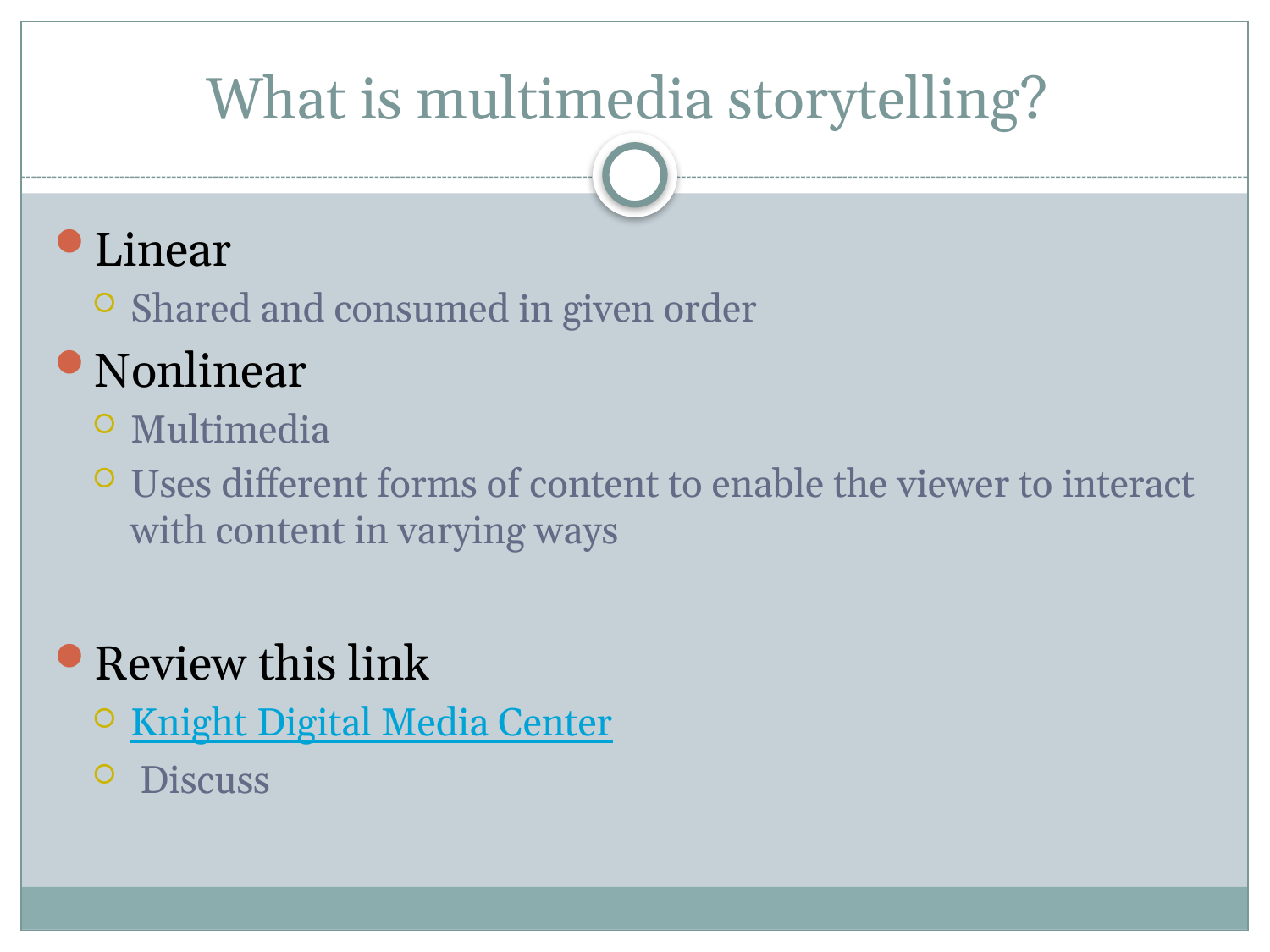

# What is multimedia storytelling?
Linear
Shared and consumed in given order
Nonlinear
Multimedia
Uses different forms of content to enable the viewer to interact with content in varying ways

Review this link
Knight Digital Media Center
 Discuss